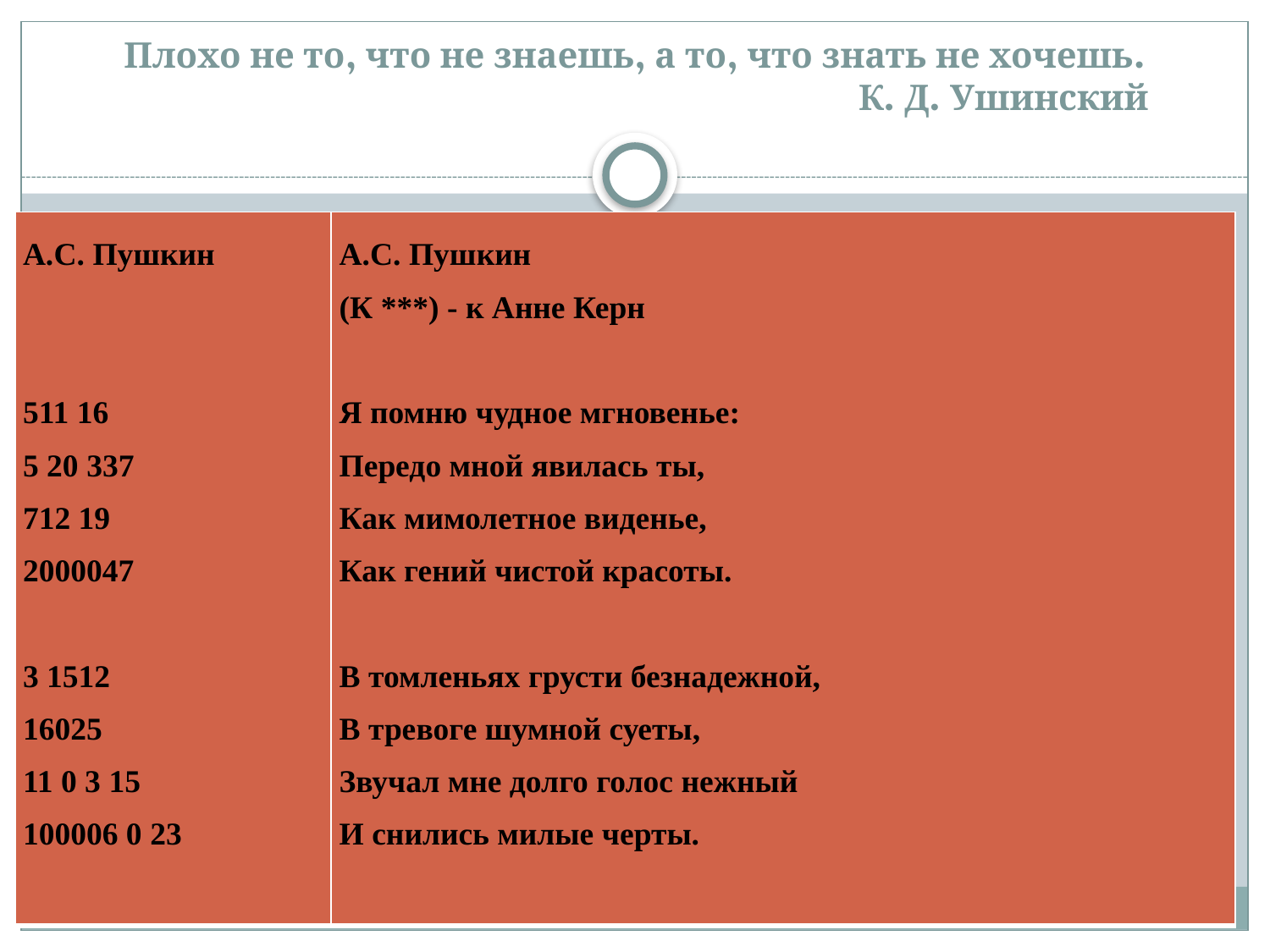

# Плохо не то, что не знаешь, а то, что знать не хочешь. К. Д. Ушинский
| А.С. Пушкин 511 16 5 20 337 712 19 2000047 3 1512 16025 11 0 3 15 100006 0 23 | А.С. Пушкин (К \*\*\*) - к Анне Керн Я помню чудное мгновенье: Передо мной явилась ты, Как мимолетное виденье, Как гений чистой красоты. В томленьях грусти безнадежной, В тревоге шумной суеты, Звучал мне долго голос нежный И снились милые черты. |
| --- | --- |